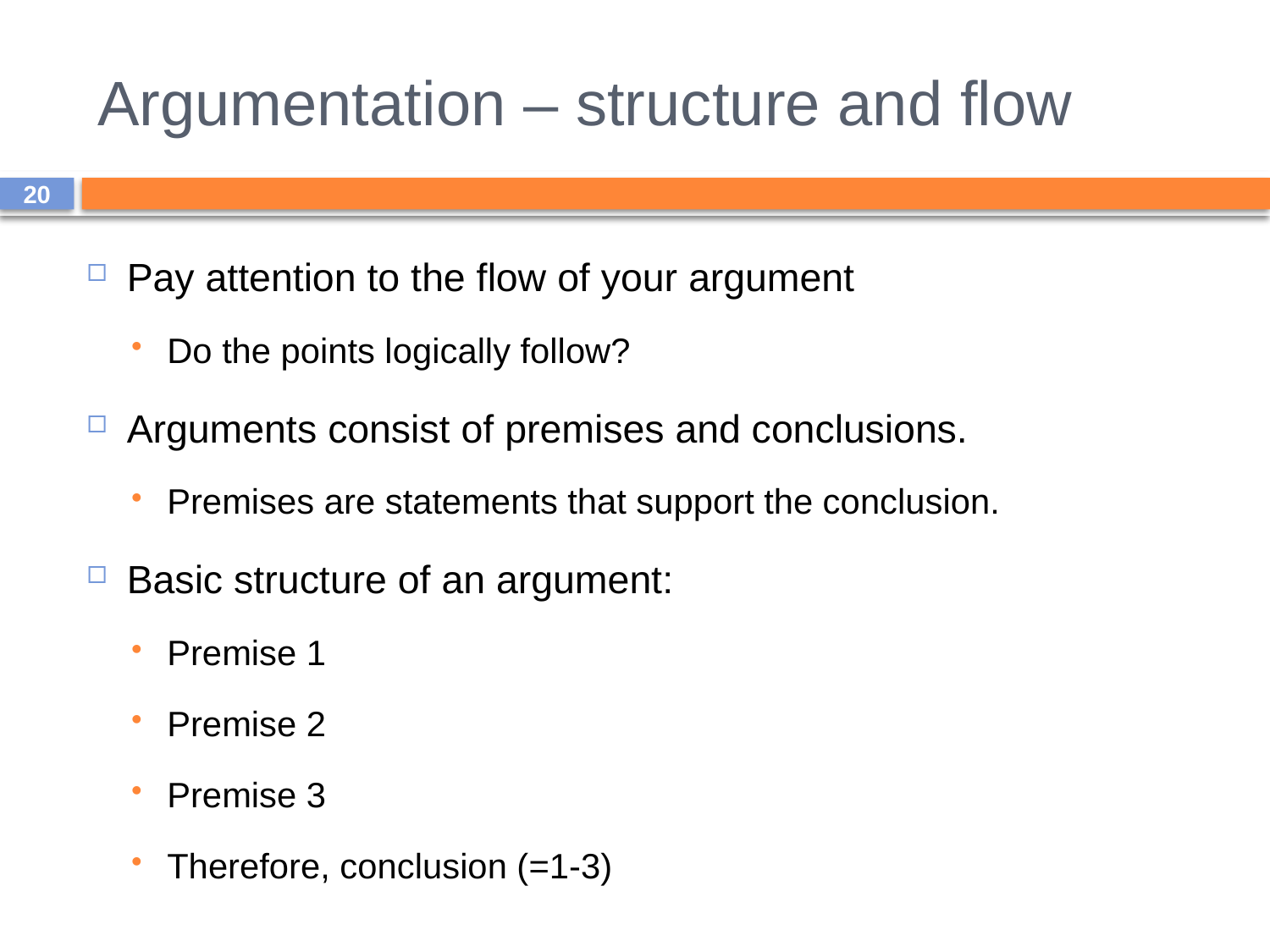

# Argumentation – structure and flow
20
Pay attention to the flow of your argument
Do the points logically follow?
Arguments consist of premises and conclusions.
Premises are statements that support the conclusion.
Basic structure of an argument:
Premise 1
Premise 2
Premise 3
Therefore, conclusion (=1-3)